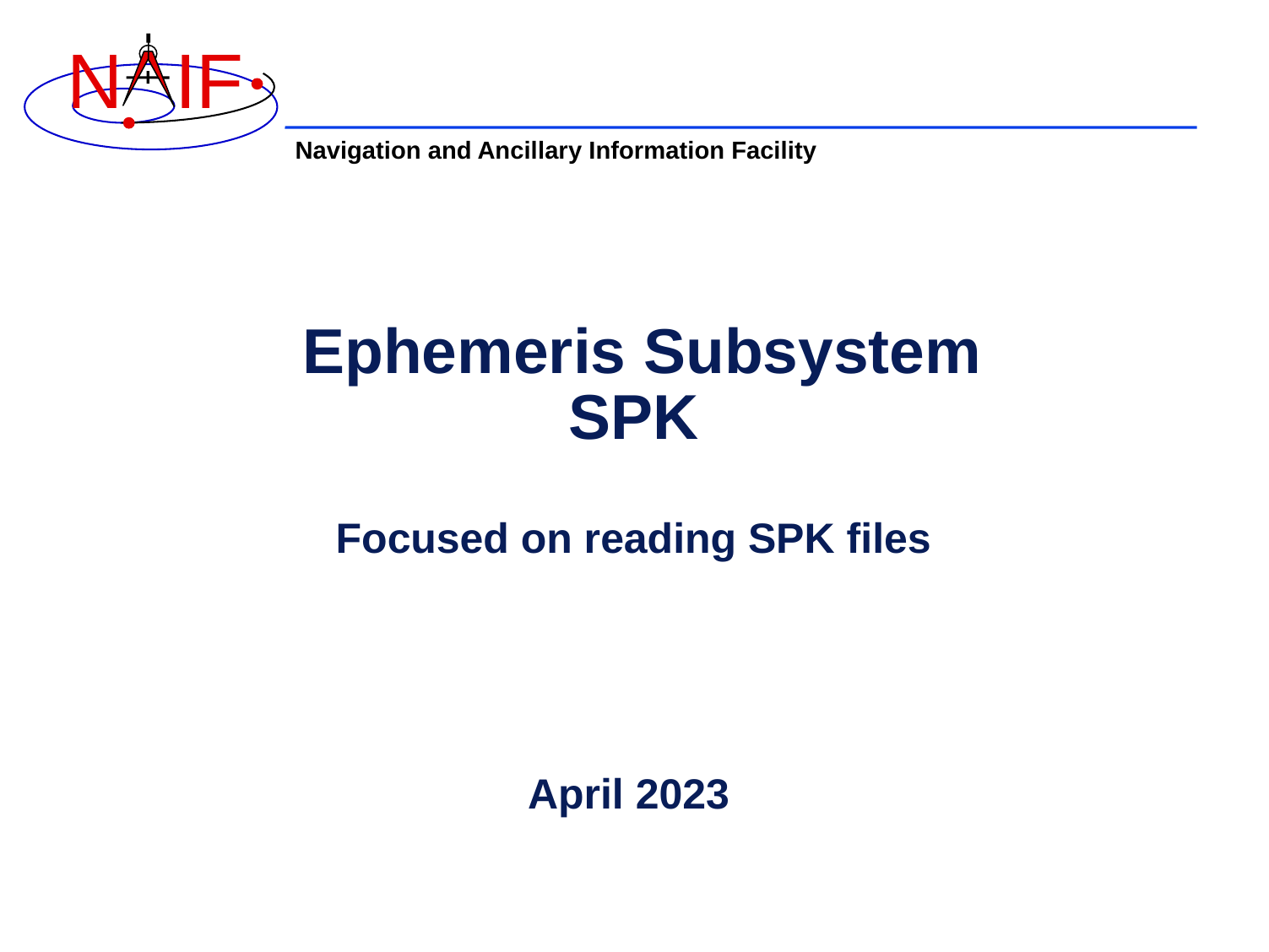

# Ephemeris Subsystem SPK Focused on reading SPK files
April 2023